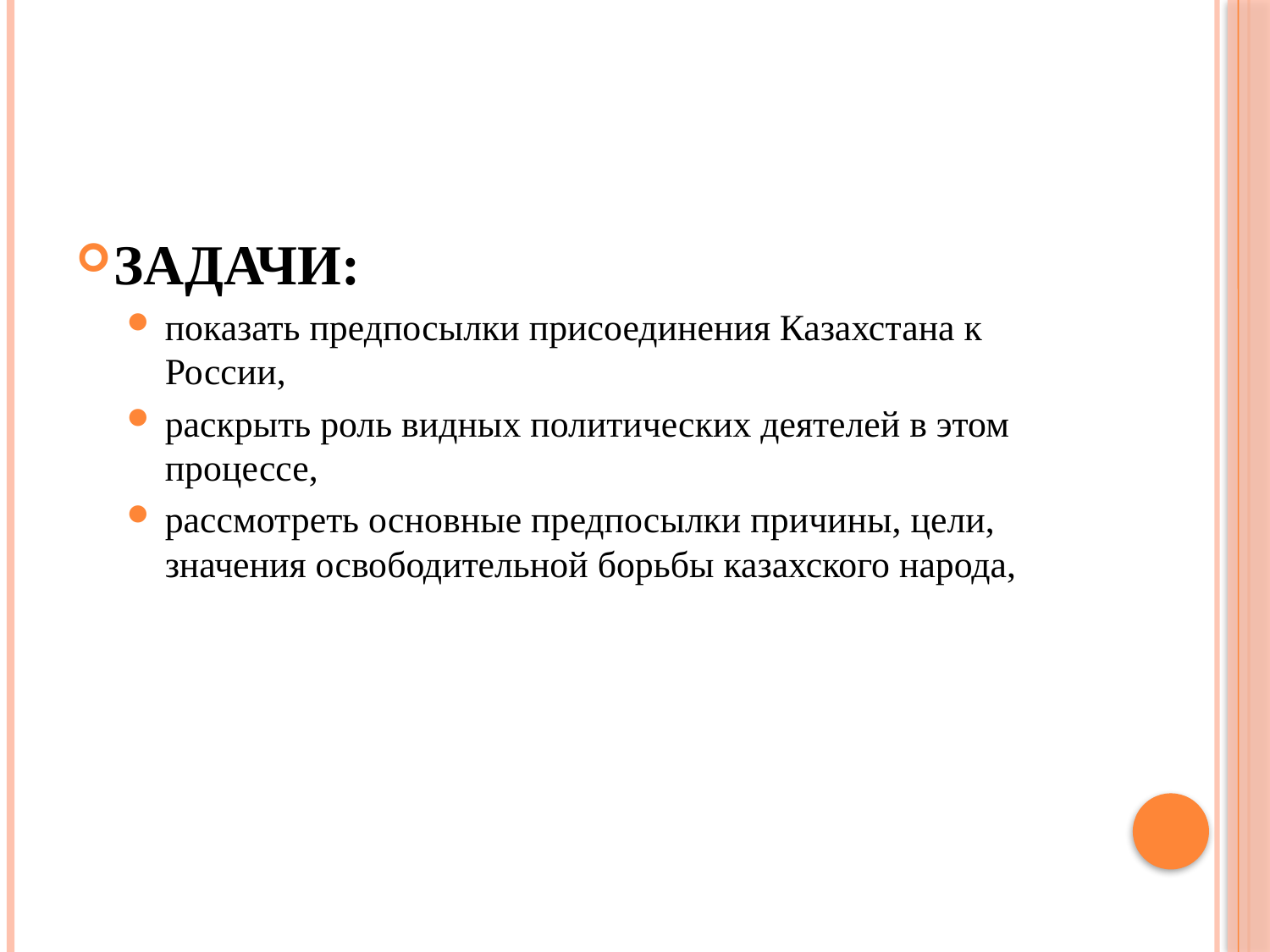

#
ЗАДАЧИ:
показать предпосылки присоединения Казахстана к России,
раскрыть роль видных политических деятелей в этом процессе,
рассмотреть основные предпосылки причины, цели, значения освободительной борьбы казахского народа,